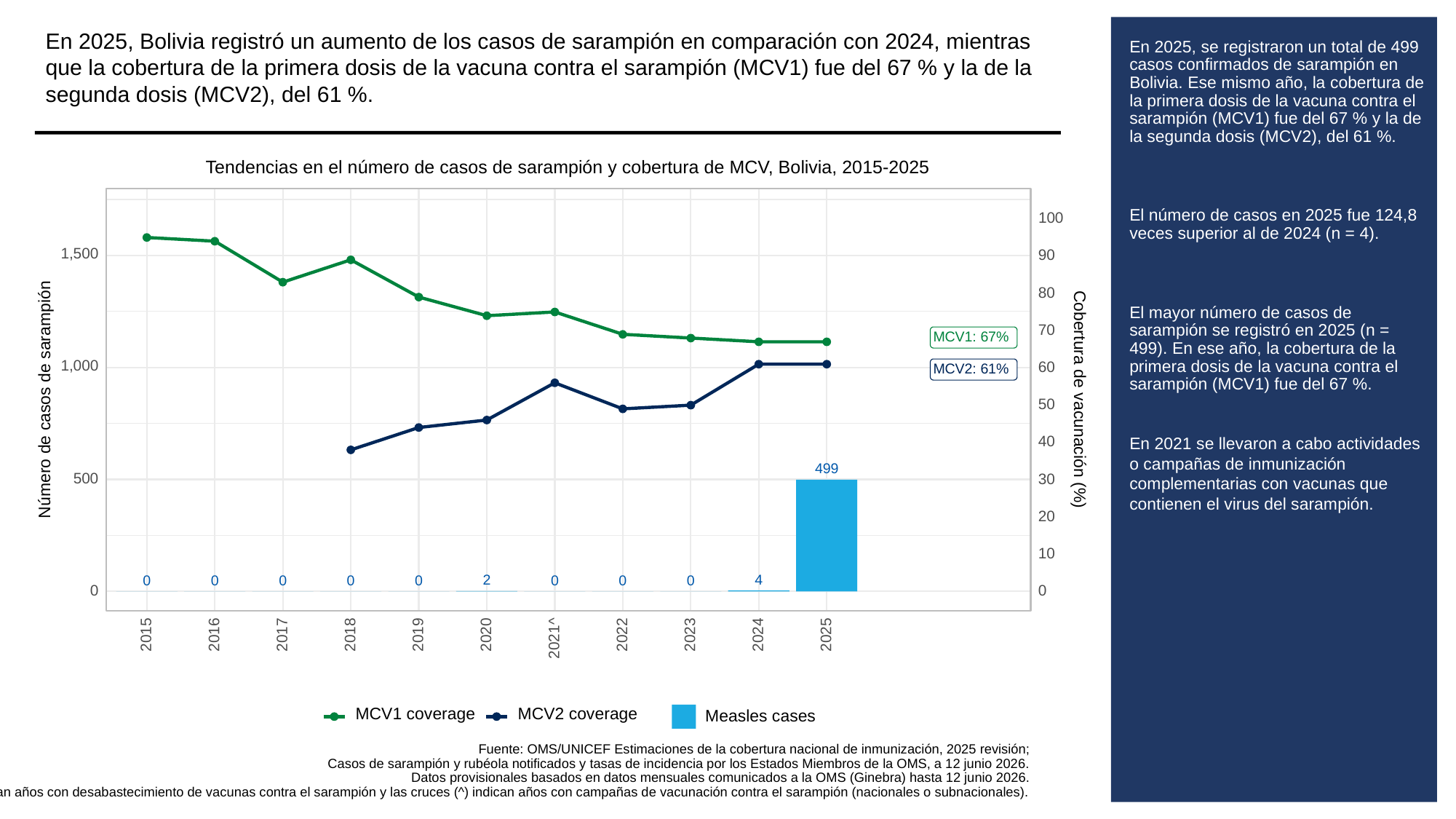

En 2025, Bolivia registró un aumento de los casos de sarampión en comparación con 2024, mientras que la cobertura de la primera dosis de la vacuna contra el sarampión (MCV1) fue del 67 % y la de la segunda dosis (MCV2), del 61 %.
# En 2025, se registraron un total de 499 casos confirmados de sarampión en Bolivia. Ese mismo año, la cobertura de la primera dosis de la vacuna contra el sarampión (MCV1) fue del 67 % y la de la segunda dosis (MCV2), del 61 %.

El número de casos en 2025 fue 124,8 veces superior al de 2024 (n = 4).

El mayor número de casos de sarampión se registró en 2025 (n = 499). En ese año, la cobertura de la primera dosis de la vacuna contra el sarampión (MCV1) fue del 67 %.

En 2021 se llevaron a cabo actividades o campañas de inmunización complementarias con vacunas que contienen el virus del sarampión.

Tendencias en el número de casos de sarampión y cobertura de MCV, Bolivia, 2015-2025

100

1,500
90

80

70

MCV1: 67%

1,000

60
MCV2: 61%

Cobertura de vacunación (%)
Número de casos de sarampión
50

40

499
500
30

20

10
4
2
0
0
0
0
0
0
0
0
0
0

2023
2015
2016
2017
2018
2019
2020
2022
2024
2025
2021^

MCV1 coverage
MCV2 coverage
Measles cases

Fuente: OMS/UNICEF Estimaciones de la cobertura nacional de inmunización, 2025 revisión;
Casos de sarampión y rubéola notificados y tasas de incidencia por los Estados Miembros de la OMS, a 12 junio 2026.
Datos provisionales basados en datos mensuales comunicados a la OMS (Ginebra) hasta 12 junio 2026.
Nota: Los asteriscos (*) indican años con desabastecimiento de vacunas contra el sarampión y las cruces (^) indican años con campañas de vacunación contra el sarampión (nacionales o subnacionales).